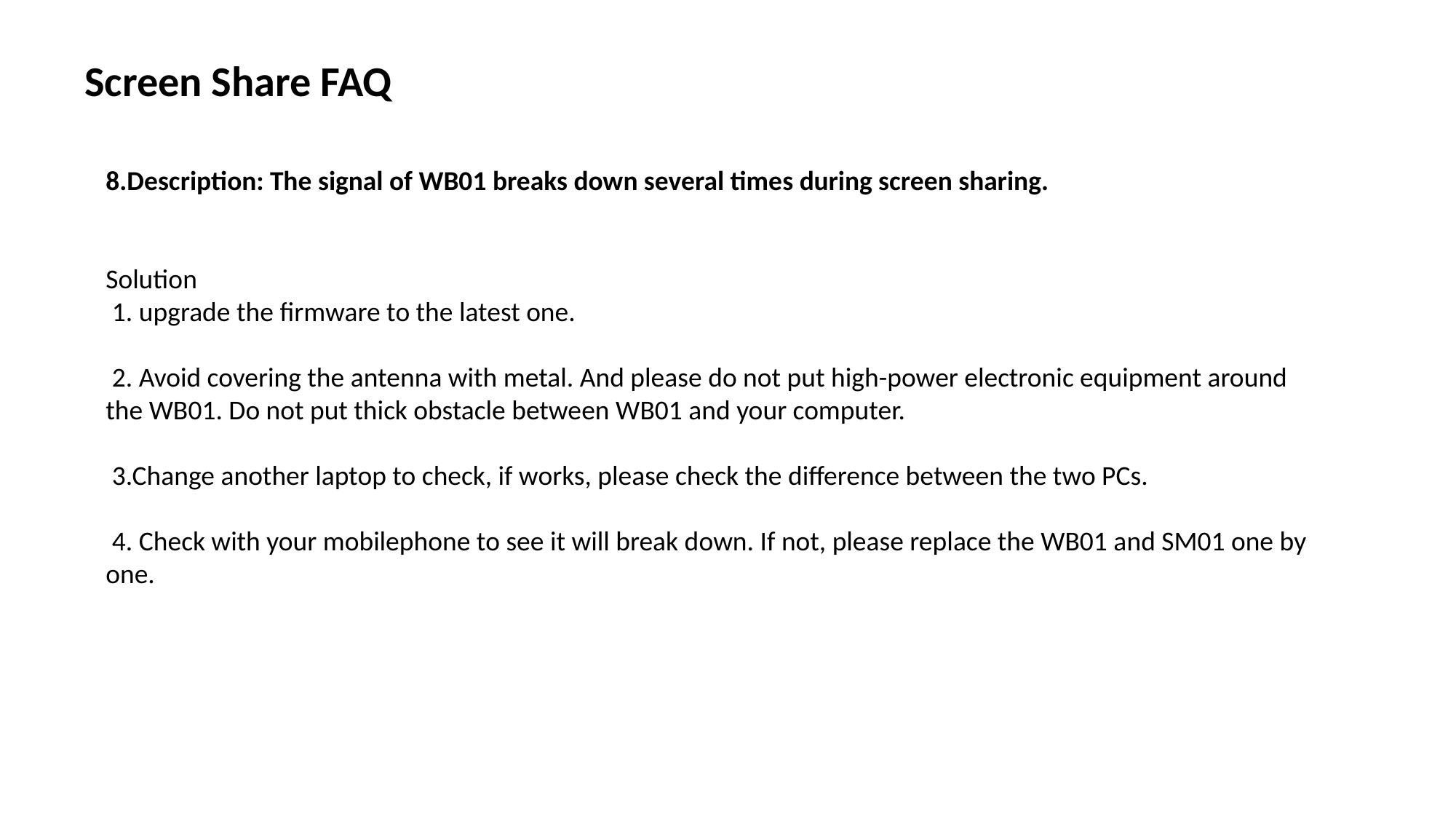

Screen Share FAQ
8.Description: The signal of WB01 breaks down several times during screen sharing.

Solution
 1. upgrade the firmware to the latest one.

 2. Avoid covering the antenna with metal. And please do not put high-power electronic equipment around the WB01. Do not put thick obstacle between WB01 and your computer.

 3.Change another laptop to check, if works, please check the difference between the two PCs.

 4. Check with your mobilephone to see it will break down. If not, please replace the WB01 and SM01 one by one.